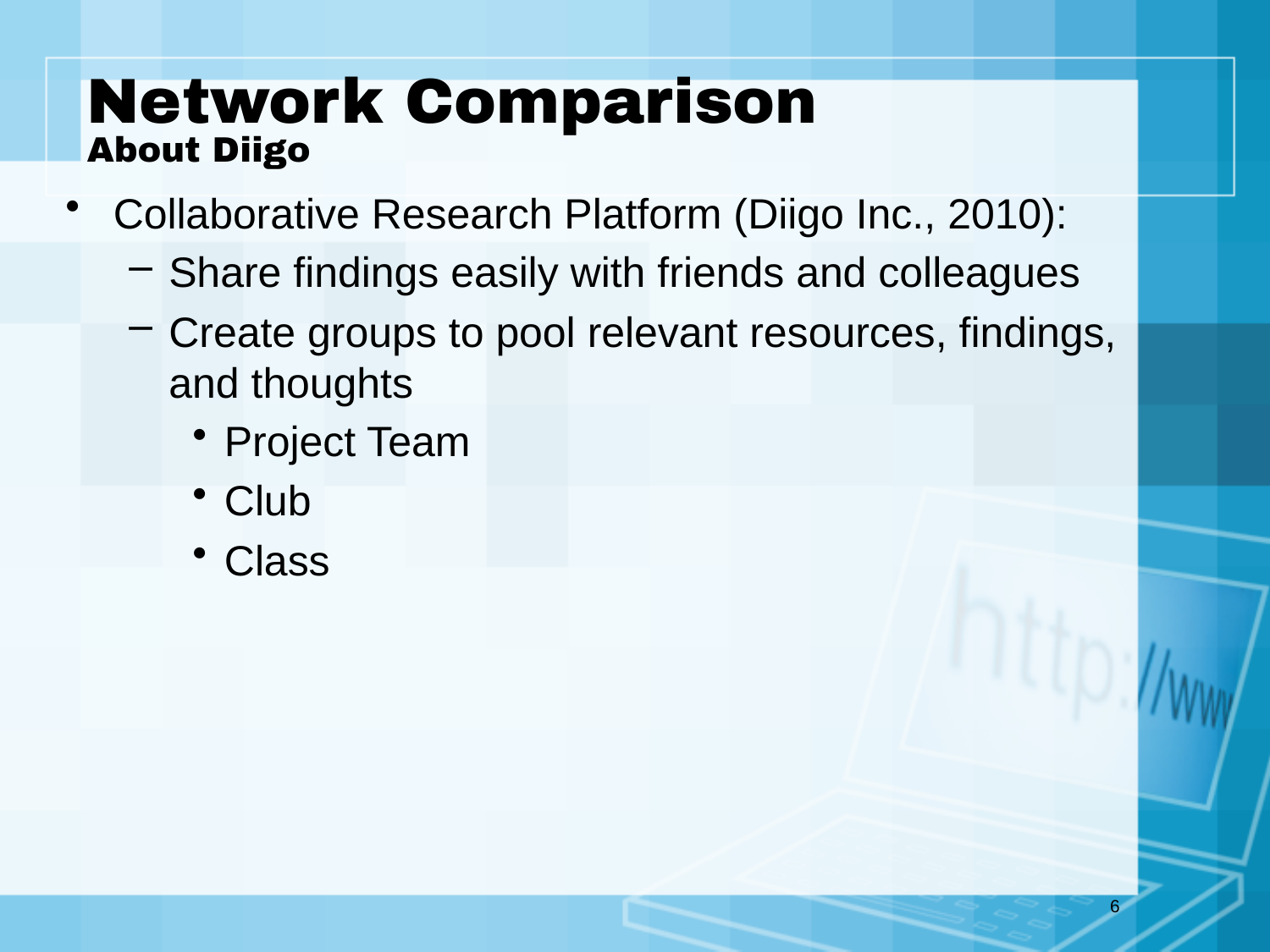

# Network Comparison About Diigo
Collaborative Research Platform (Diigo Inc., 2010):
Share findings easily with friends and colleagues
Create groups to pool relevant resources, findings, and thoughts
Project Team
Club
Class

6